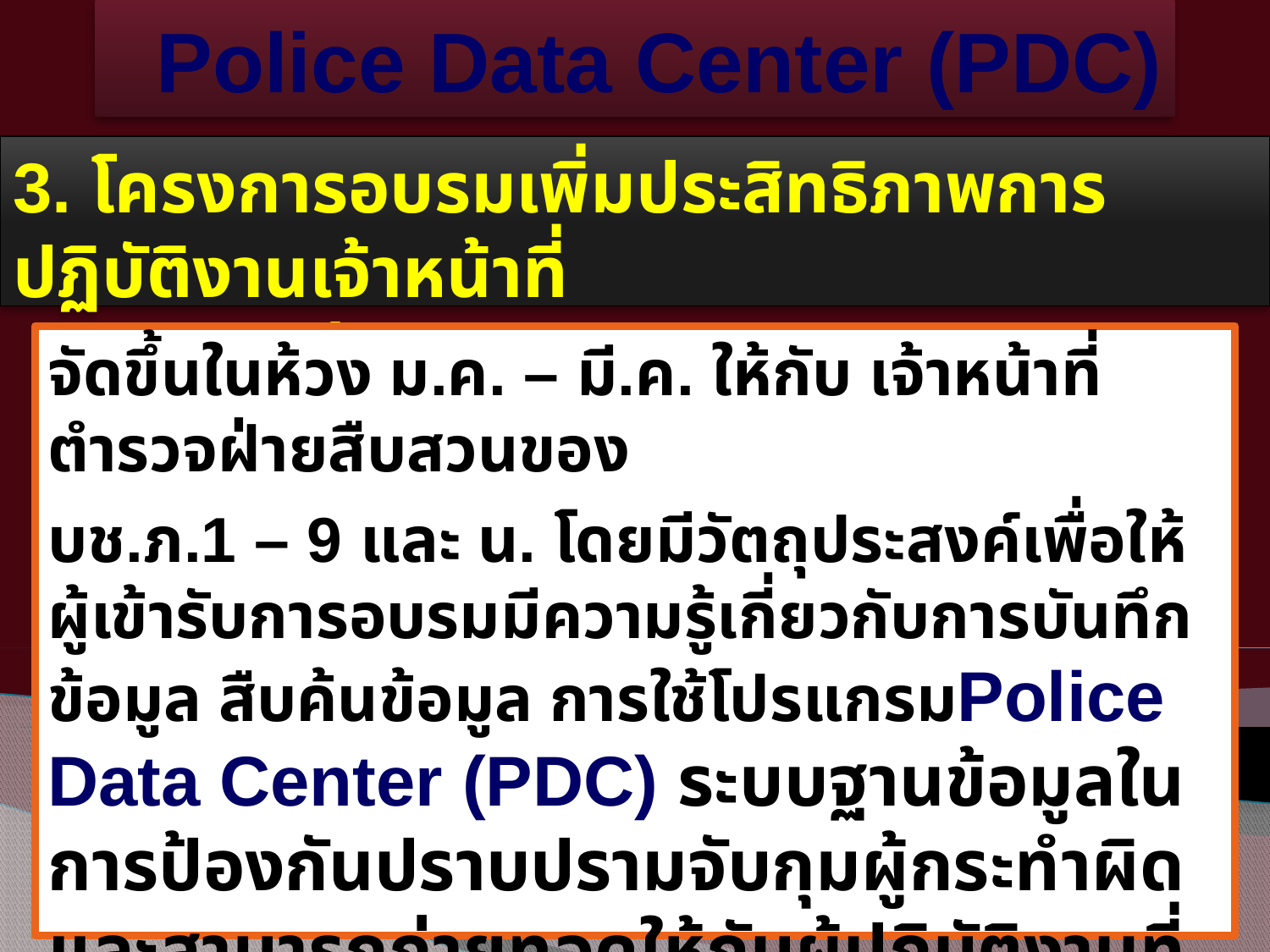

# Police Data Center (PDC)
3. โครงการอบรมเพิ่มประสิทธิภาพการปฏิบัติงานเจ้าหน้าที่
      ตำรวจฝ่ายสืบสวนของ ตร.
จัดขึ้นในห้วง ม.ค. – มี.ค. ให้กับ เจ้าหน้าที่ตำรวจฝ่ายสืบสวนของ
บช.ภ.1 – 9 และ น. โดยมีวัตถุประสงค์เพื่อให้ผู้เข้ารับการอบรมมีความรู้เกี่ยวกับการบันทึกข้อมูล สืบค้นข้อมูล การใช้โปรแกรมPolice Data Center (PDC) ระบบฐานข้อมูลในการป้องกันปราบปรามจับกุมผู้กระทำผิด และสามารถถ่ายทอดให้กับผู้ปฎิบัติงานที่เกี่ยวข้อง   เสร็จสิ้นลงแล้วเมื่อ 21 มี.ค.61
..... ขอให้หน่วยติดตามผลการปฏิบัติหลังอบรมไปแล้ว
35